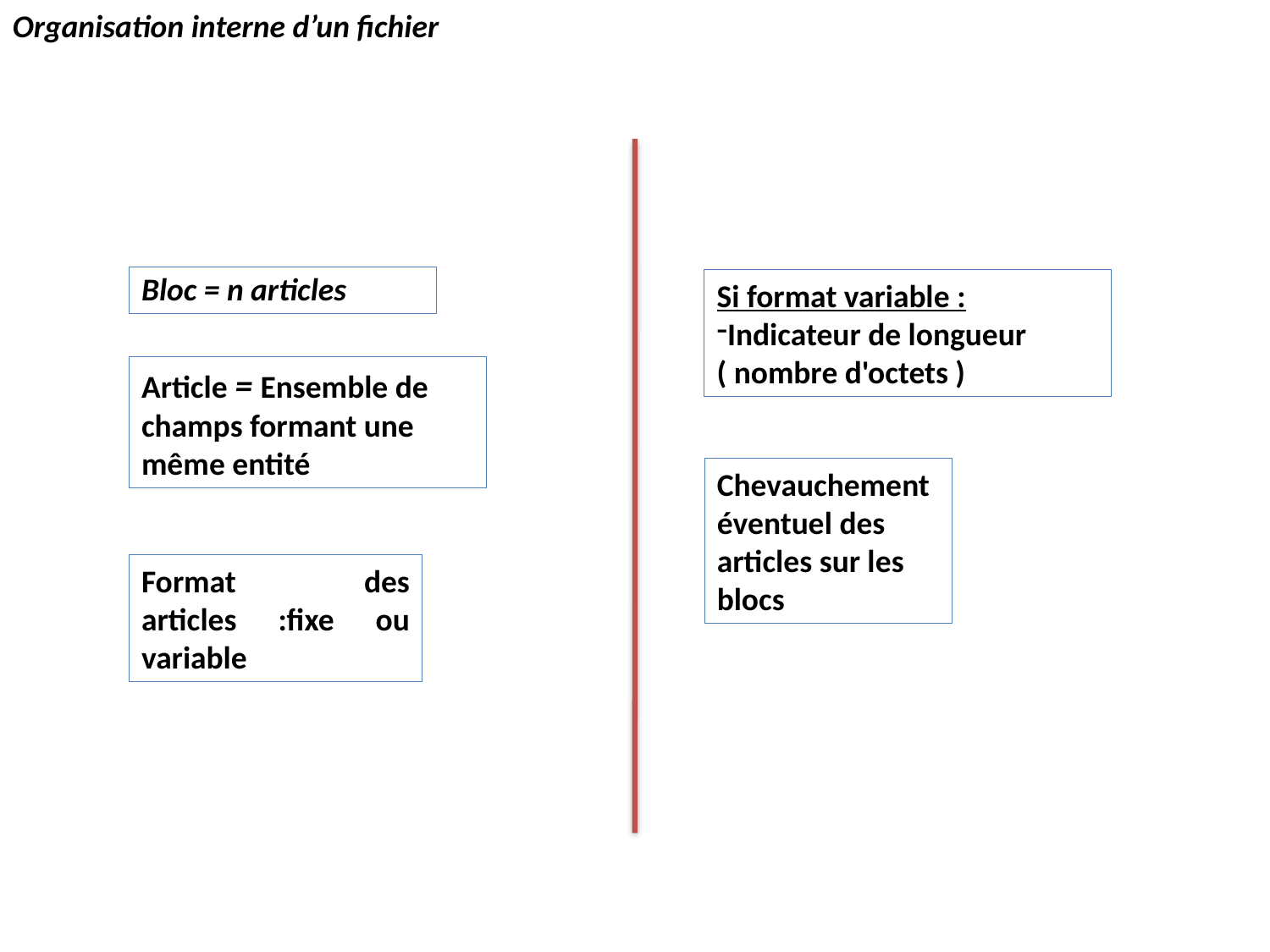

Organisation interne d’un fichier
Bloc = n articles
Si format variable :
Indicateur de longueur
( nombre d'octets )
Article = Ensemble de champs formant une même entité
Chevauchement  éventuel des articles sur les blocs
Format des articles :fixe ou variable